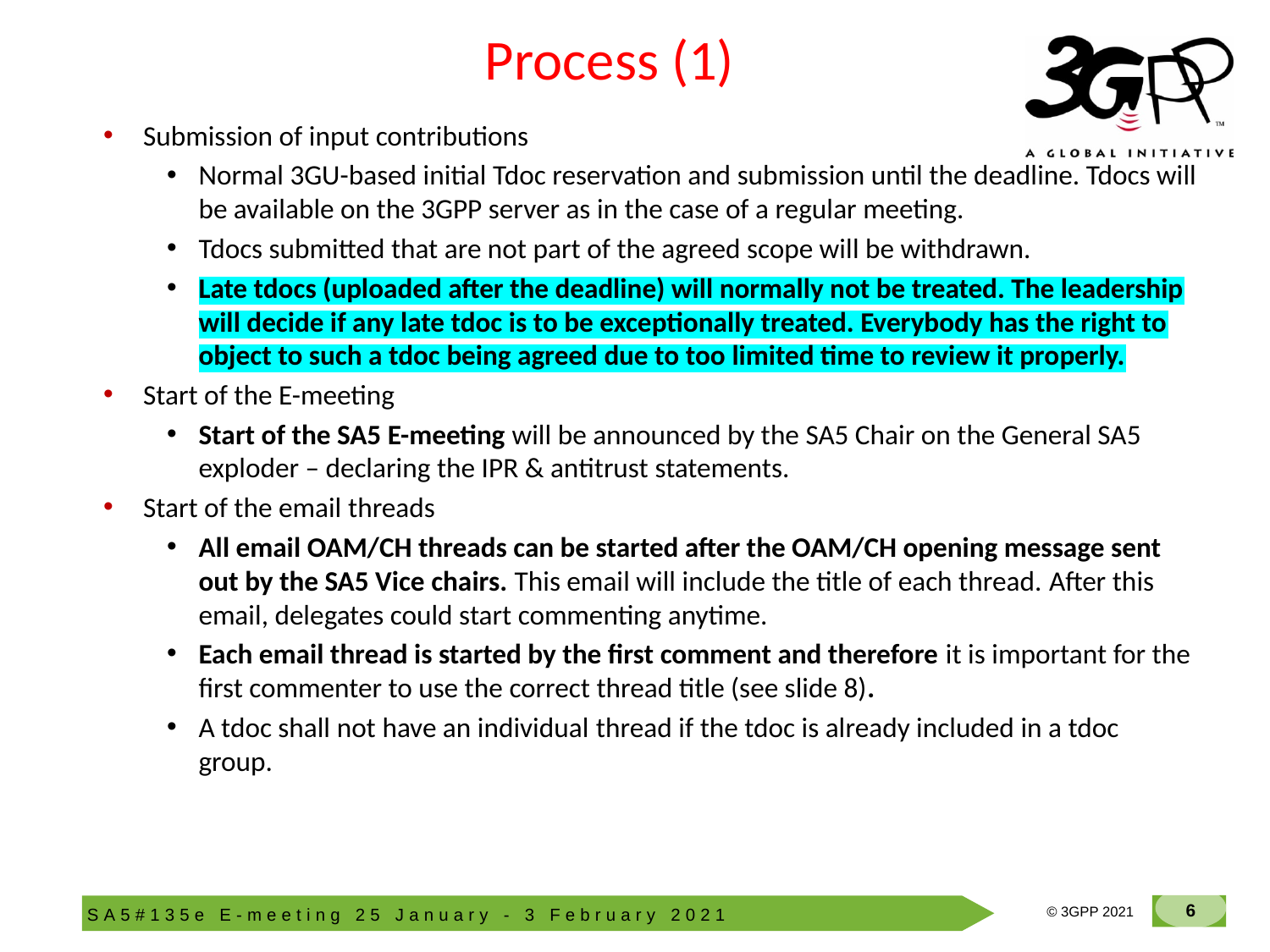

# Process (1)
Submission of input contributions
Normal 3GU-based initial Tdoc reservation and submission until the deadline. Tdocs will be available on the 3GPP server as in the case of a regular meeting.
Tdocs submitted that are not part of the agreed scope will be withdrawn.
Late tdocs (uploaded after the deadline) will normally not be treated. The leadership will decide if any late tdoc is to be exceptionally treated. Everybody has the right to object to such a tdoc being agreed due to too limited time to review it properly.
Start of the E-meeting
Start of the SA5 E-meeting will be announced by the SA5 Chair on the General SA5 exploder – declaring the IPR & antitrust statements.
Start of the email threads
All email OAM/CH threads can be started after the OAM/CH opening message sent out by the SA5 Vice chairs. This email will include the title of each thread. After this email, delegates could start commenting anytime.
Each email thread is started by the first comment and therefore it is important for the first commenter to use the correct thread title (see slide 8).
A tdoc shall not have an individual thread if the tdoc is already included in a tdoc group.